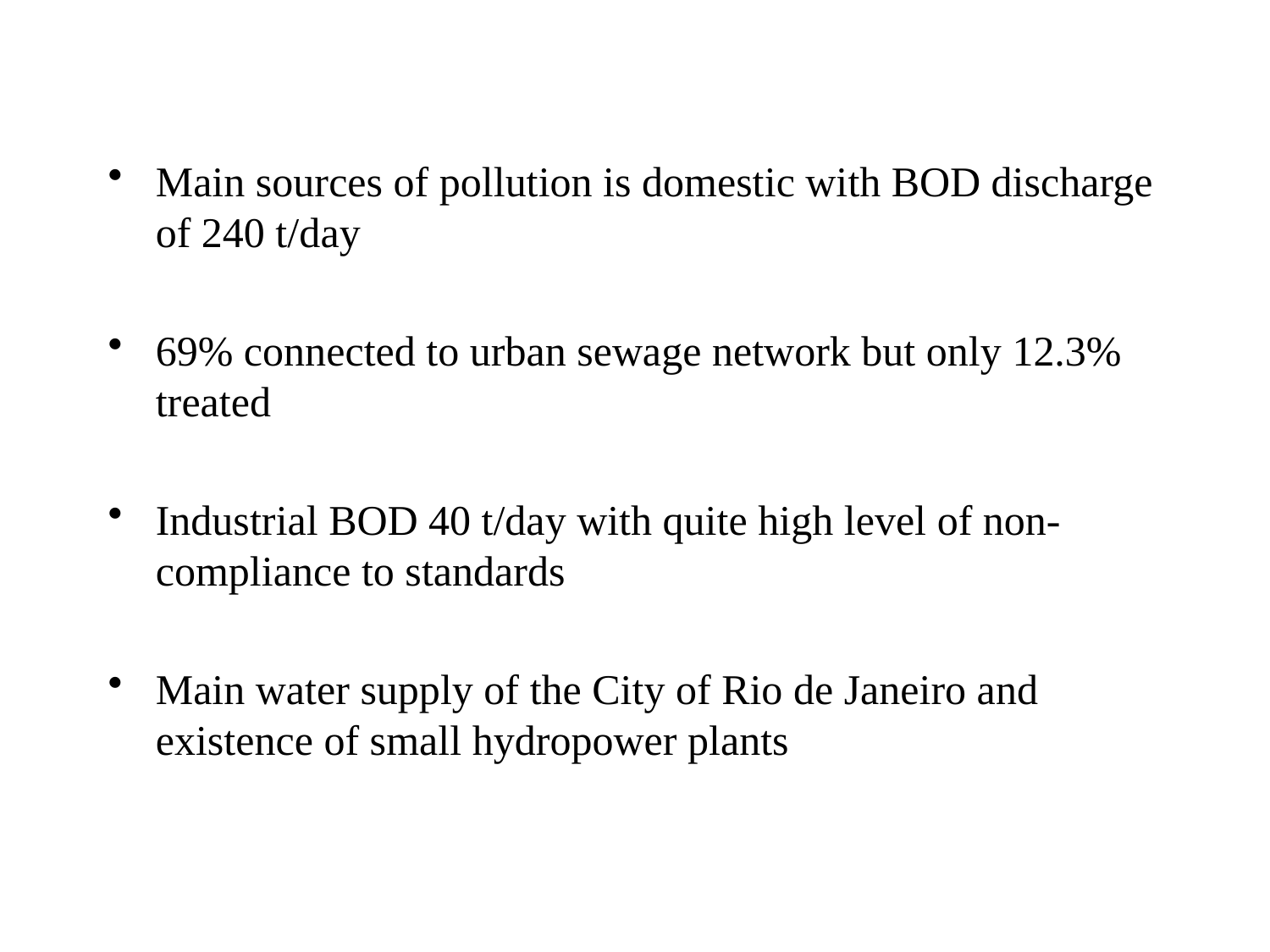

#
Main sources of pollution is domestic with BOD discharge of 240 t/day

69% connected to urban sewage network but only 12.3% treated

Industrial BOD 40 t/day with quite high level of non-compliance to standards

Main water supply of the City of Rio de Janeiro and existence of small hydropower plants